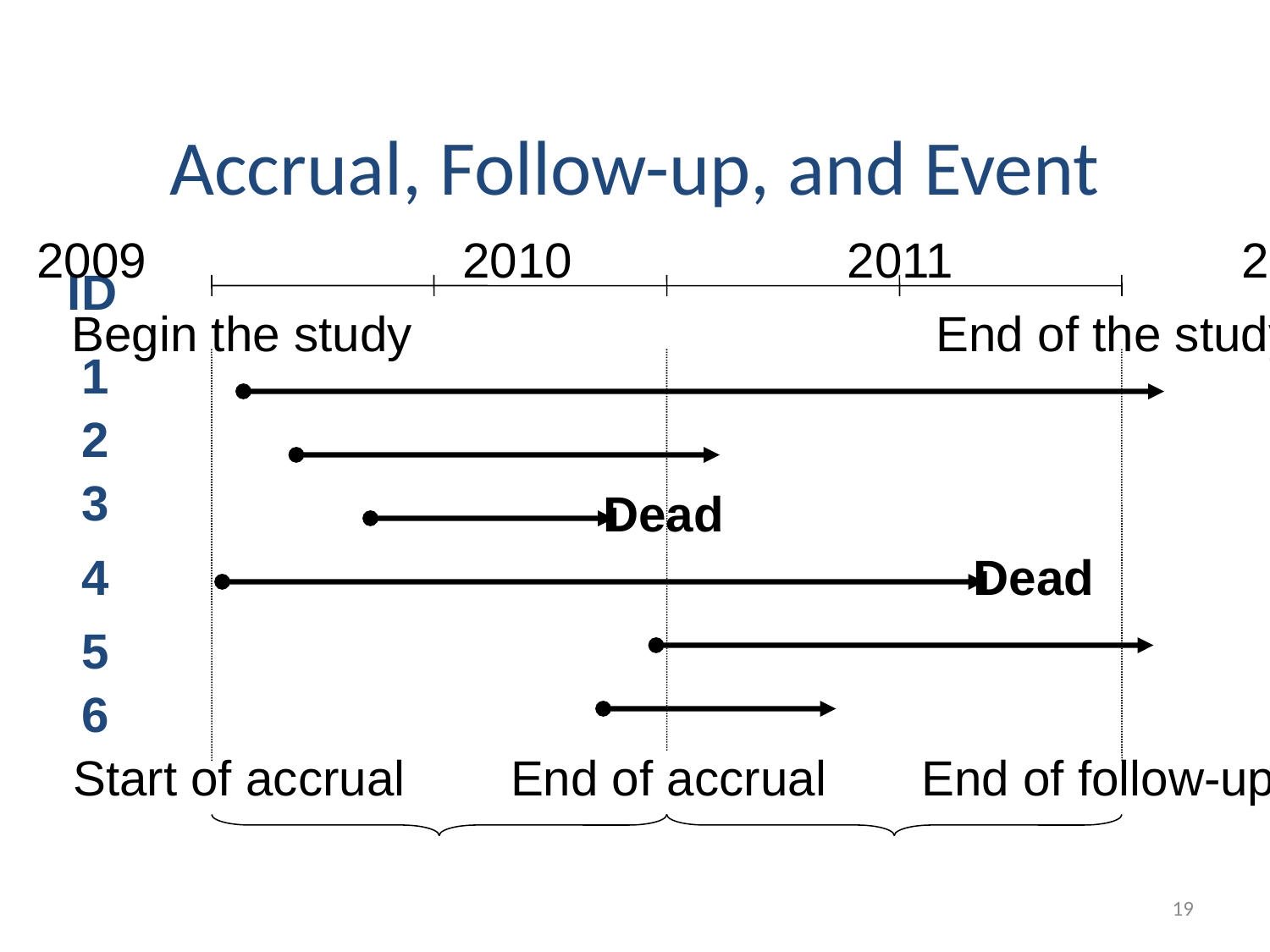

Accrual, Follow-up, and Event
   2009                       2010                    2011                     2012

ID
Begin the study
End of the study
1

2

3
Dead

4
Dead

5

6

Start of accrual
End of accrual
End of follow-up
Recruitment period
Follow-up period
19